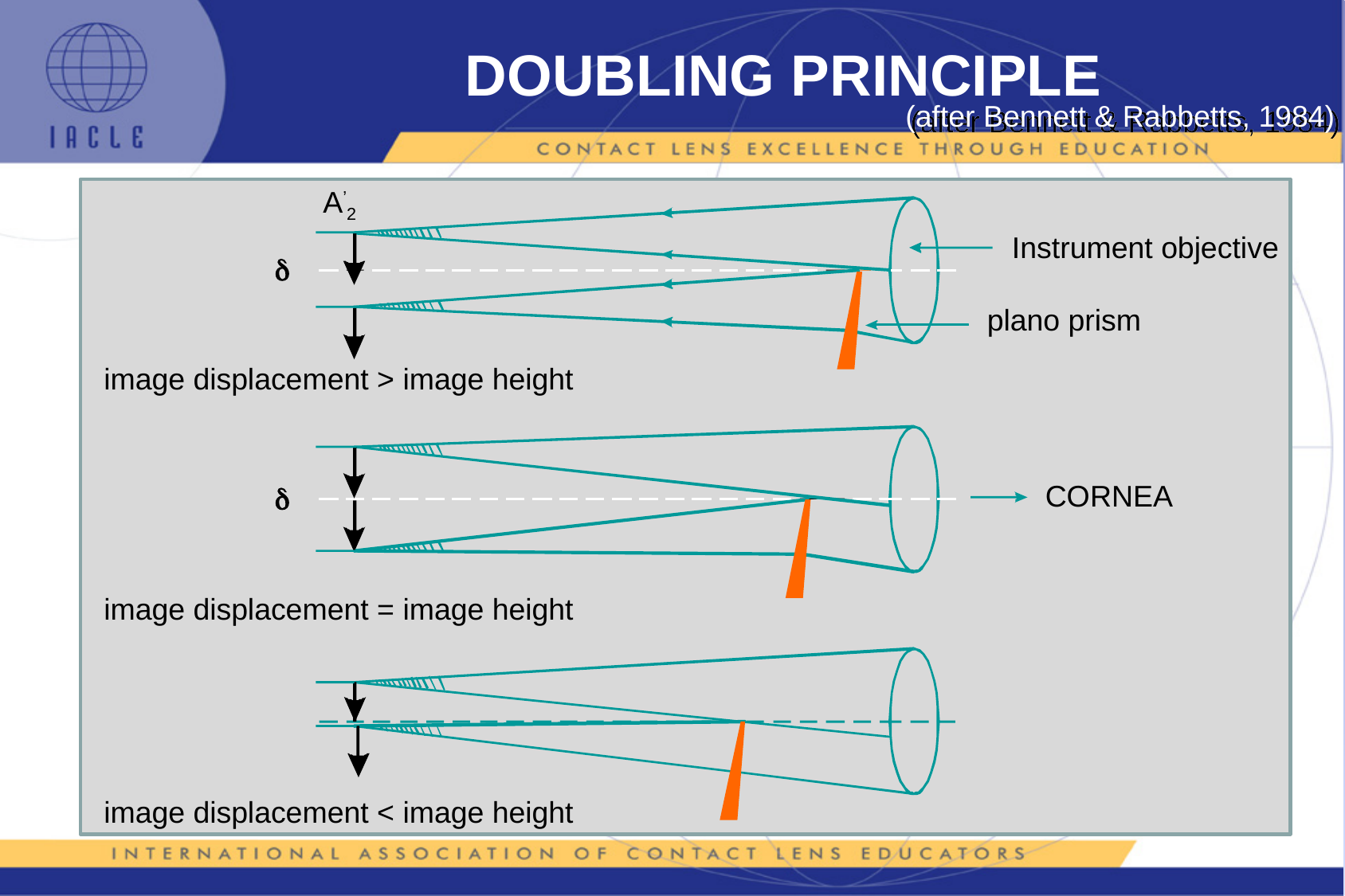

# DOUBLING PRINCIPLE
(after Bennett & Rabbetts, 1984)
A’2

Instrument objective

δ

plano prism

image displacement > image height

δ

CORNEA

image displacement = image height

image displacement < image height